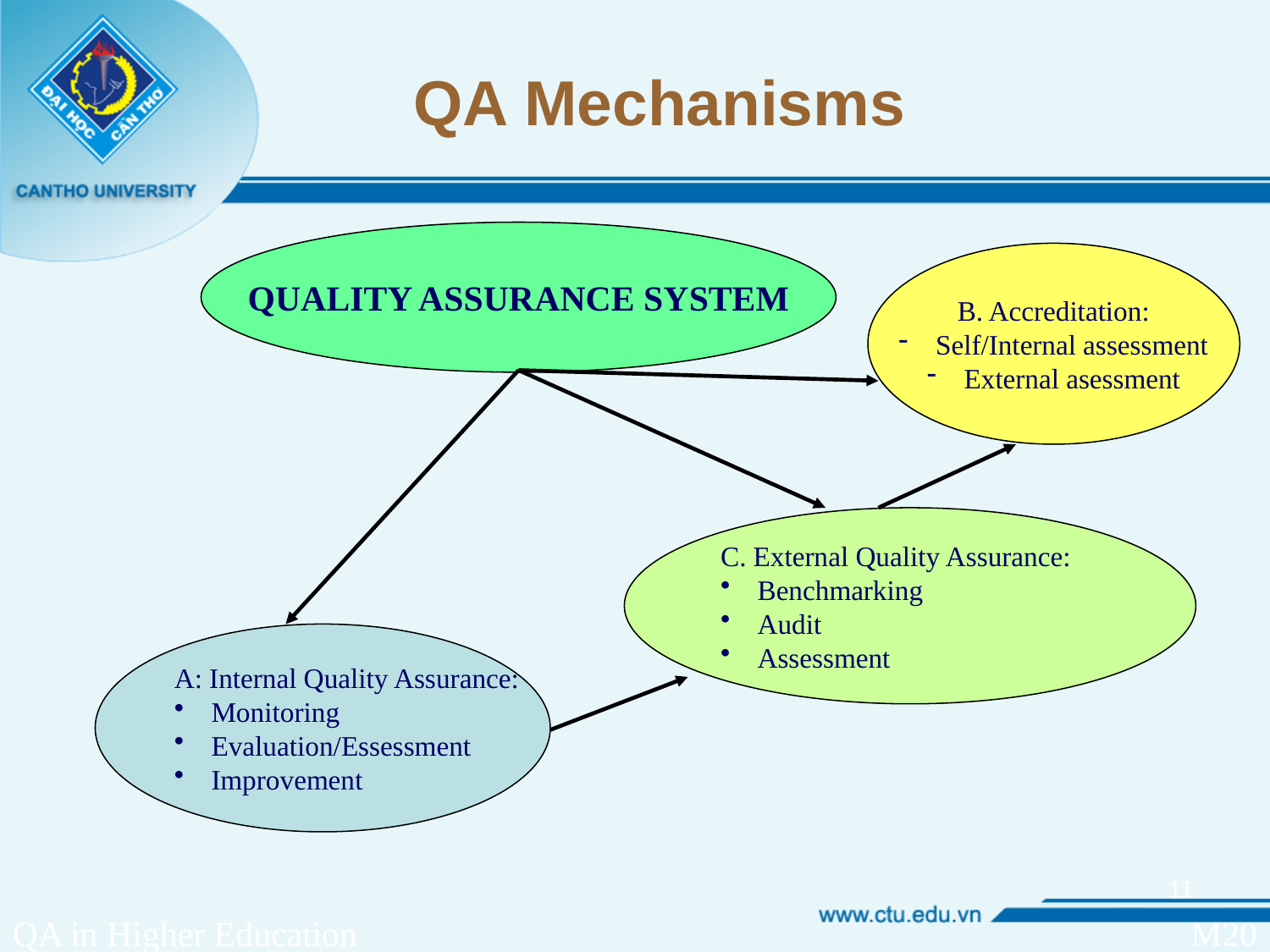

# QA Mechanisms
QUALITY ASSURANCE SYSTEM
B. Accreditation:
 Self/Internal assessment
 External asessment

C. External Quality Assurance:
 Benchmarking
 Audit
 Assessment
A: Internal Quality Assurance:
 Monitoring
 Evaluation/Essessment
 Improvement

11
QA in Higher Education
M20